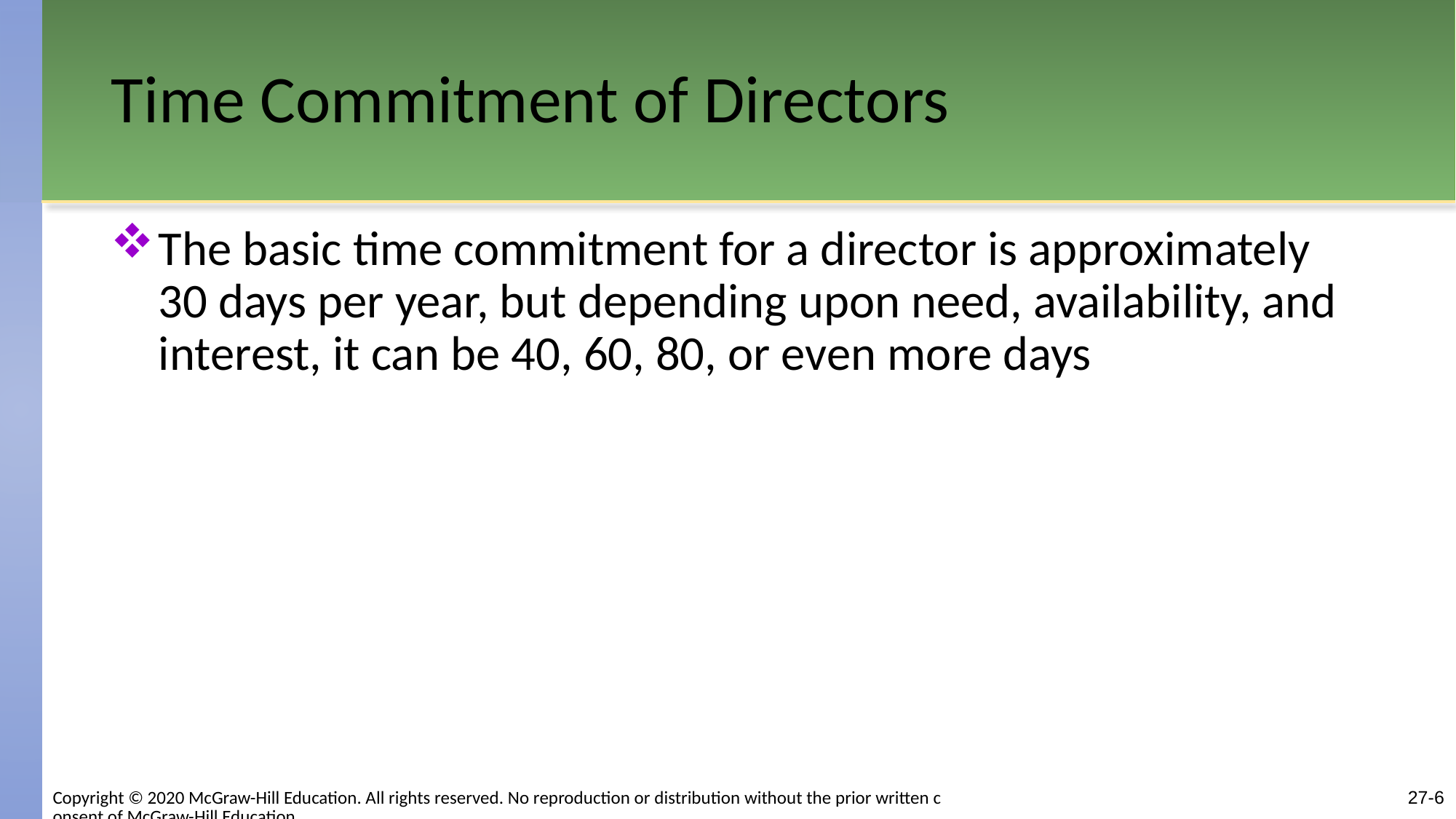

# Time Commitment of Directors
The basic time commitment for a director is approximately 30 days per year, but depending upon need, availability, and interest, it can be 40, 60, 80, or even more days

27-6
Copyright © 2020 McGraw-Hill Education. All rights reserved. No reproduction or distribution without the prior written consent of McGraw-Hill Education.